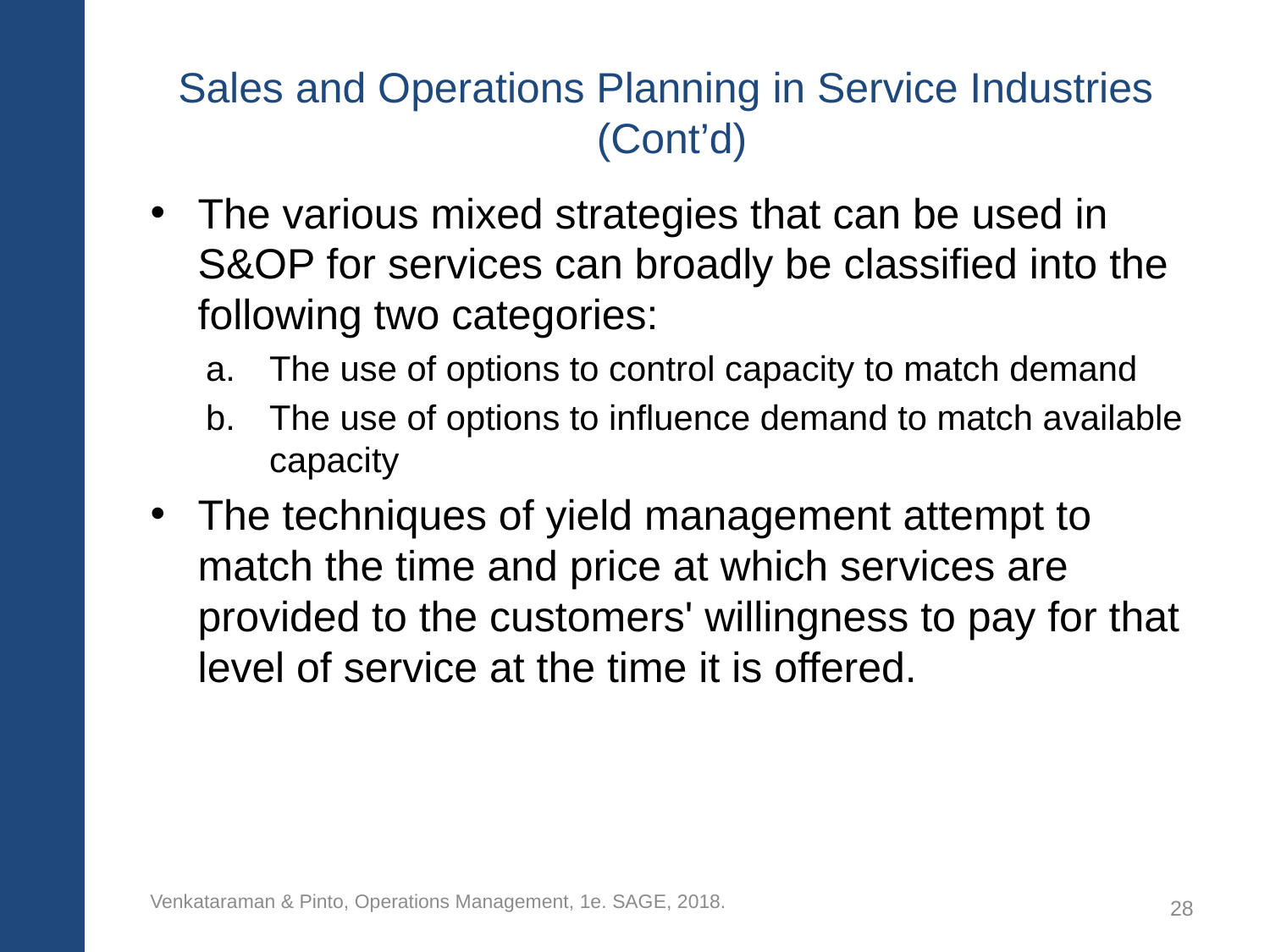

# Sales and Operations Planning in Service Industries  (Cont’d)
The various mixed strategies that can be used in S&OP for services can broadly be classified into the following two categories:
The use of options to control capacity to match demand
The use of options to influence demand to match available capacity
The techniques of yield management attempt to match the time and price at which services are provided to the customers' willingness to pay for that level of service at the time it is offered.
Venkataraman & Pinto, Operations Management, 1e. SAGE, 2018.
28